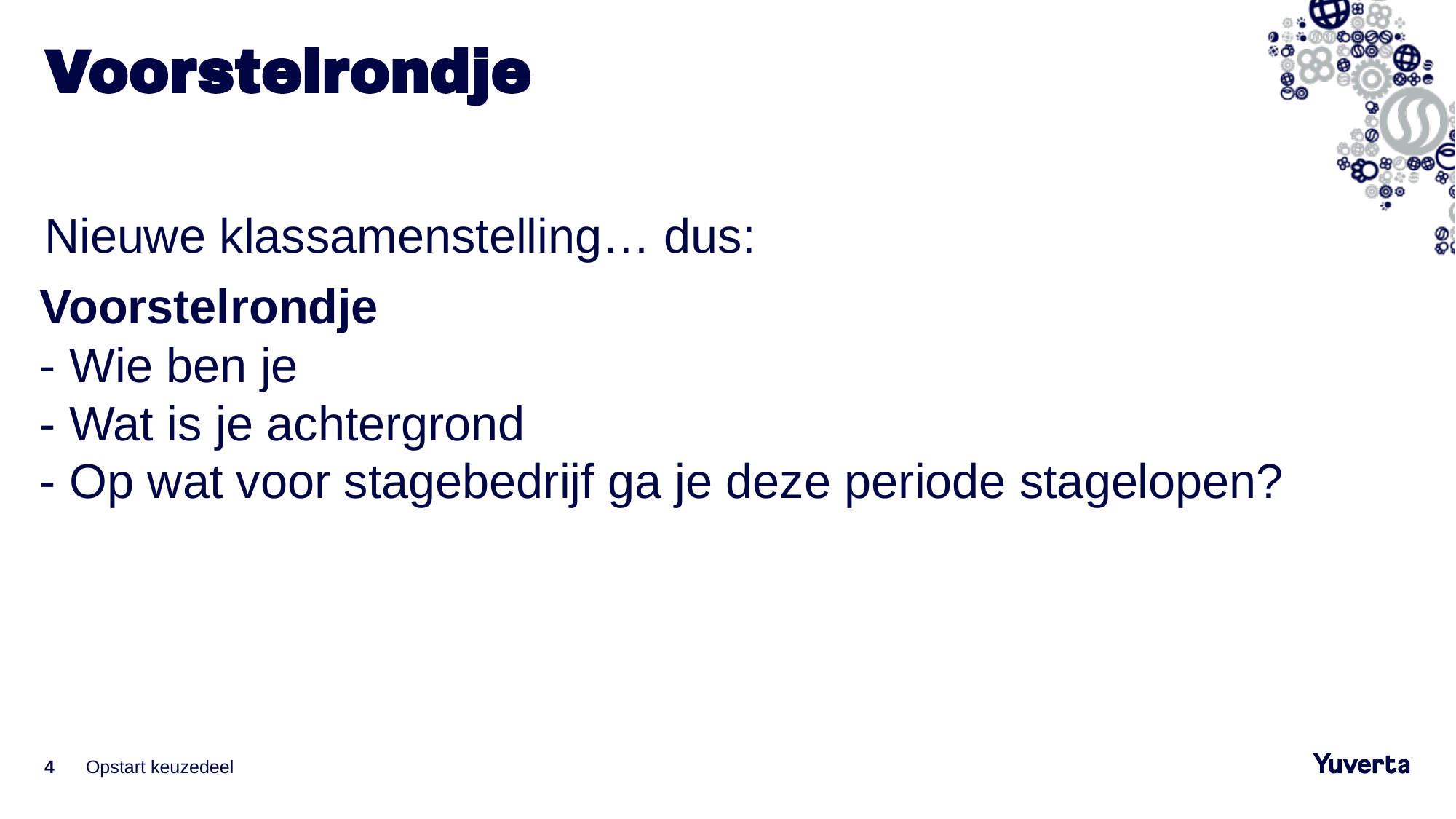

# Voorstelrondje
Nieuwe klassamenstelling… dus:
Voorstelrondje
- Wie ben je
- Wat is je achtergrond
- Op wat voor stagebedrijf ga je deze periode stagelopen?

4
Opstart keuzedeel
20-11-2022